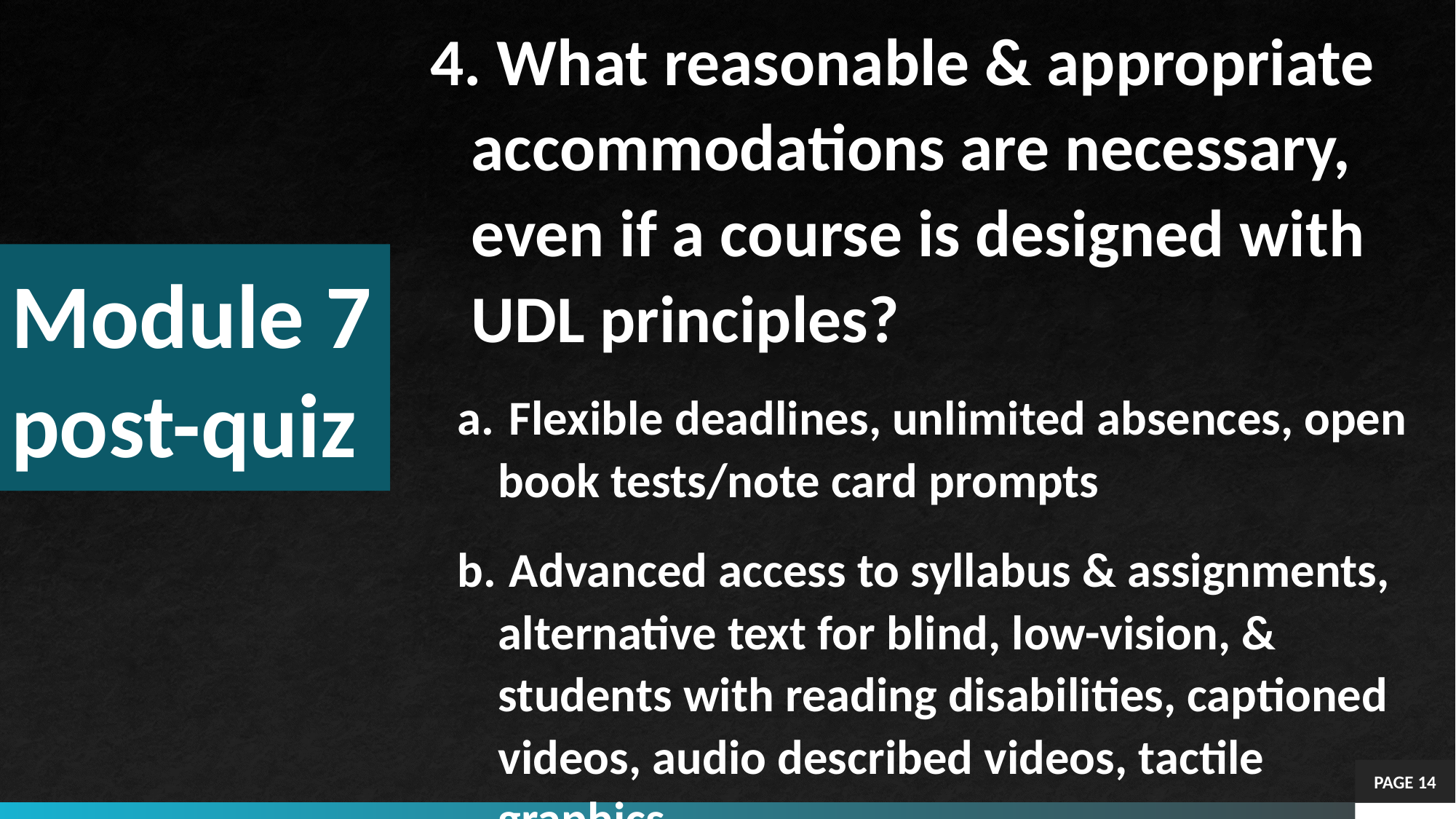

What reasonable & appropriate accommodations are necessary, even if a course is designed with UDL principles?
 Flexible deadlines, unlimited absences, open book tests/note card prompts
 Advanced access to syllabus & assignments, alternative text for blind, low-vision, & students with reading disabilities, captioned videos, audio described videos, tactile graphics
# Module 7 post-quiz
PAGE 14